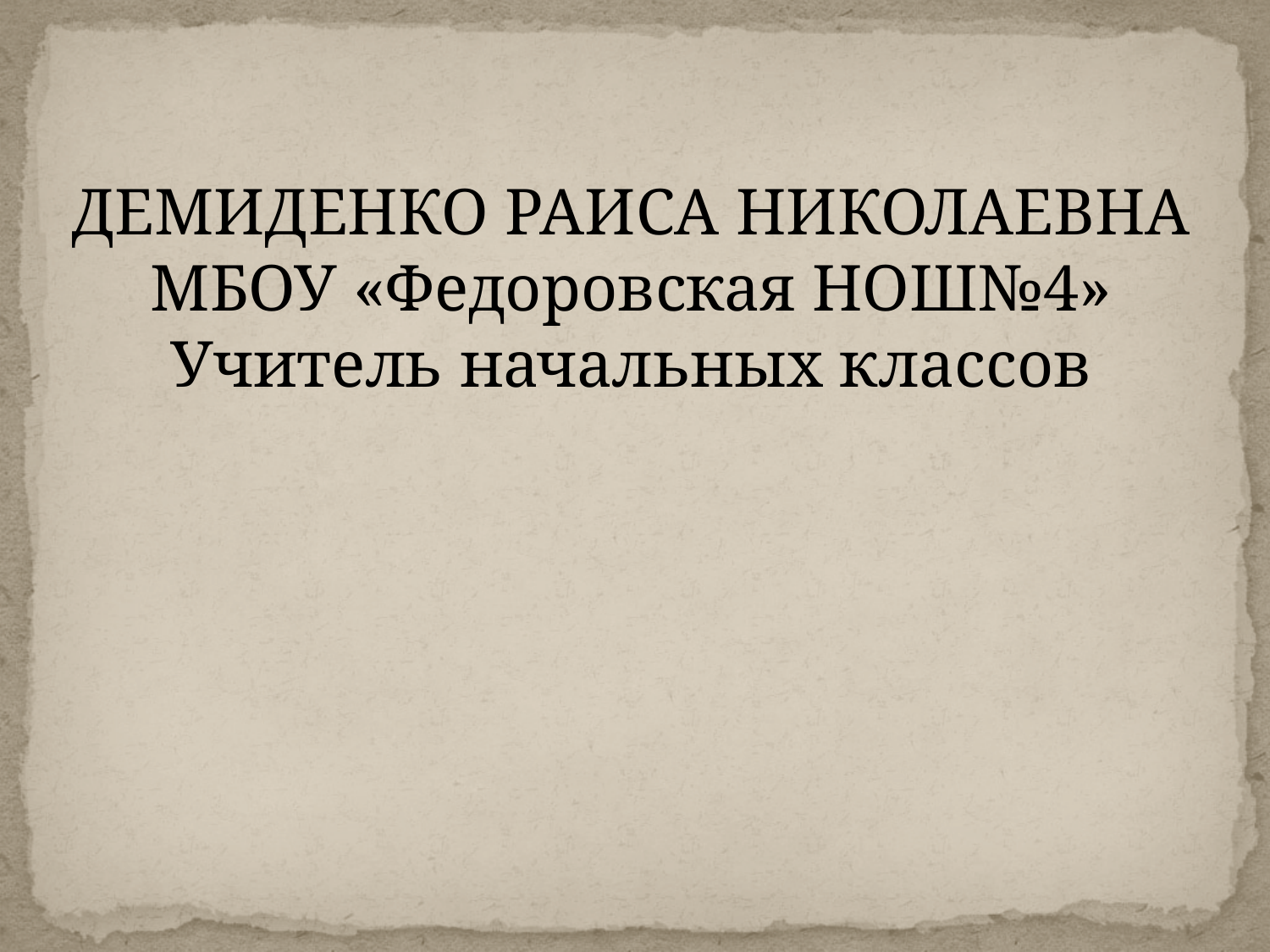

ДЕМИДЕНКО РАИСА НИКОЛАЕВНА
МБОУ «Федоровская НОШ№4»
Учитель начальных классов